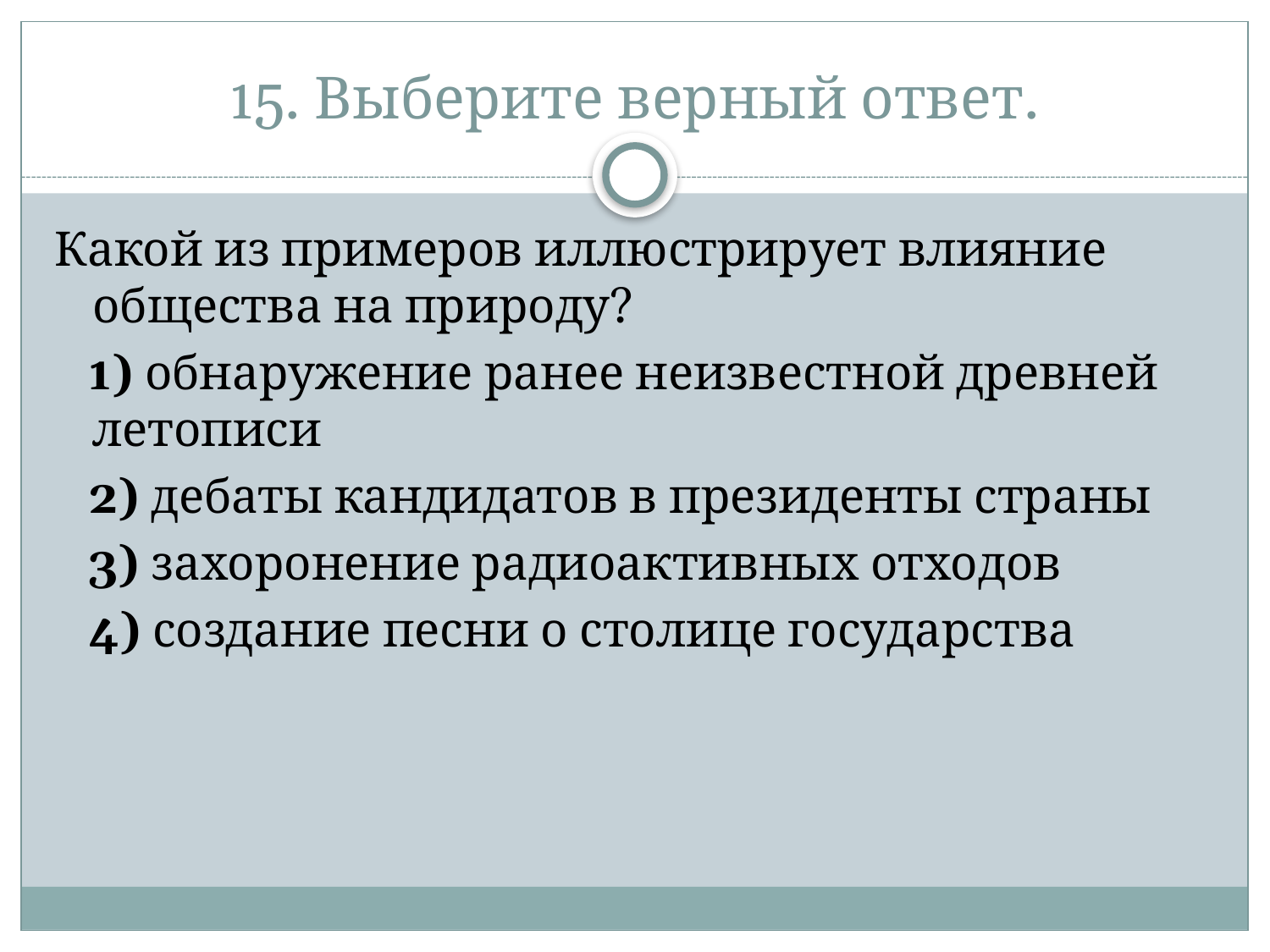

# 15. Выберите верный ответ.
Какой из примеров иллюстрирует влияние общества на природу?
   1) обнаружение ранее неизвестной древней летописи
   2) дебаты кандидатов в президенты страны
   3) захоронение радиоактивных отходов
   4) создание песни о столице государства